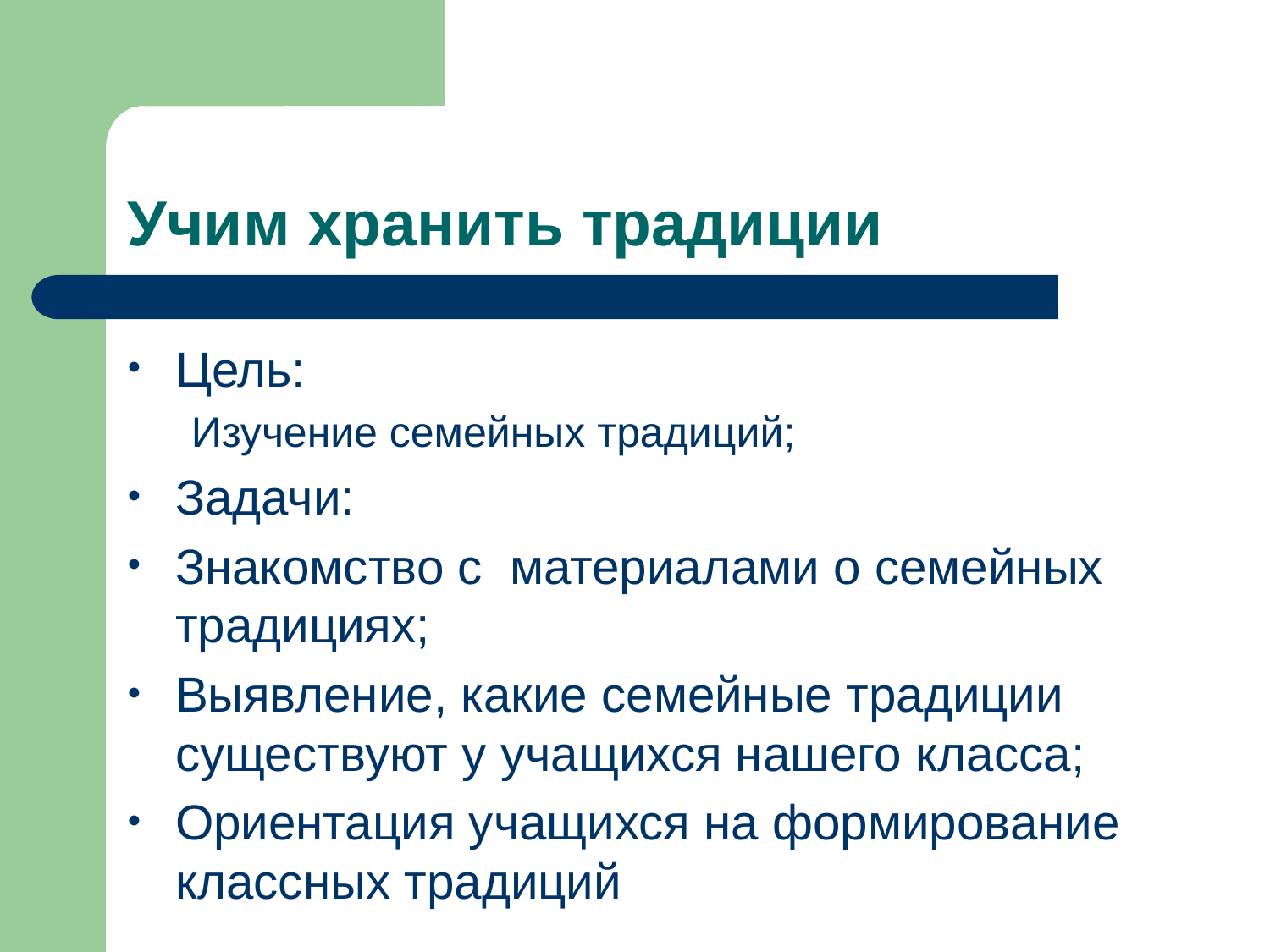

Учим хранить традиции

Цель:
Изучение семейных традиций;
Задачи:
Знакомство с  материалами о семейных традициях;
Выявление, какие семейные традиции существуют у учащихся нашего класса;
Ориентация учащихся на формирование  классных традиций